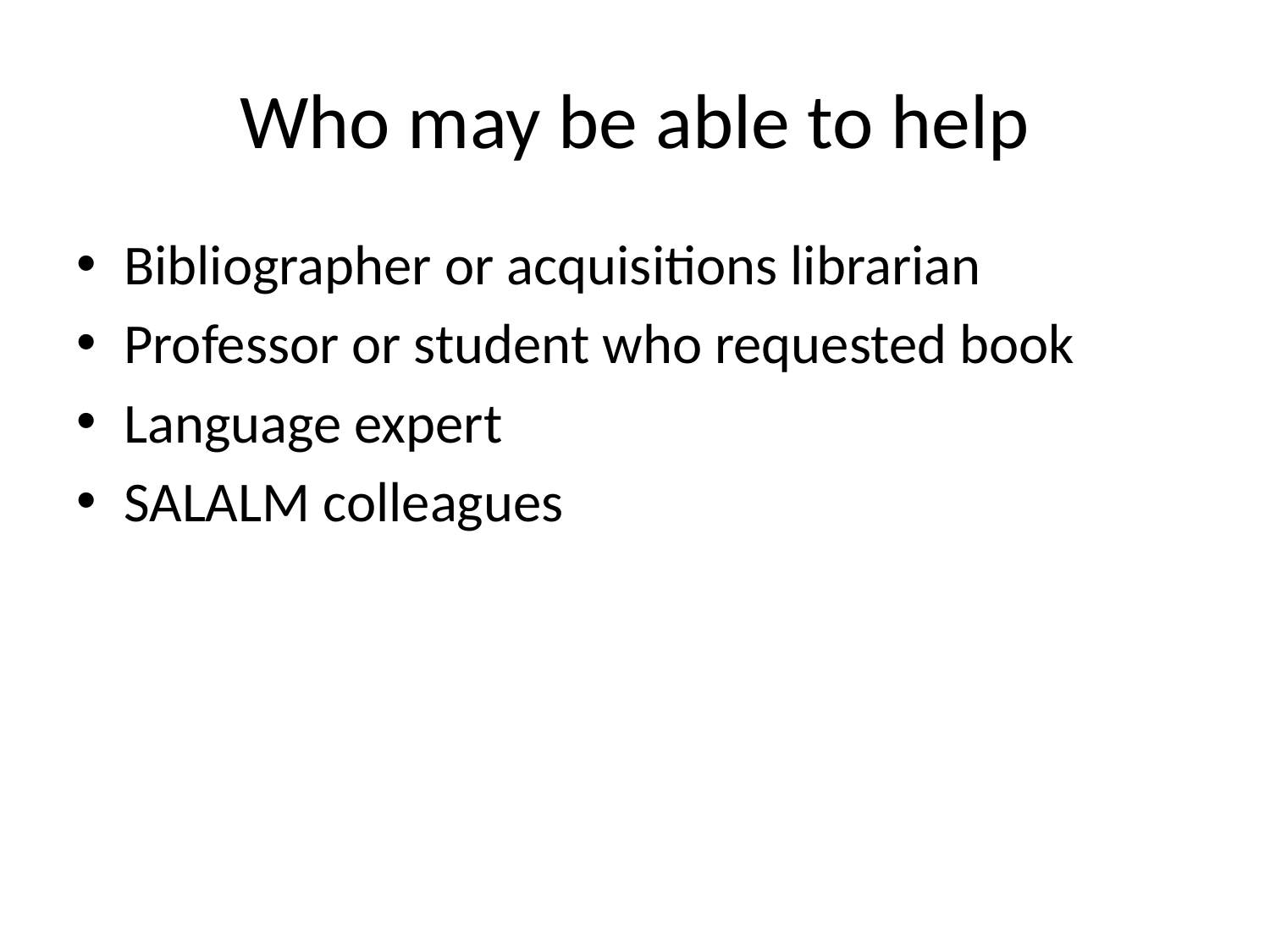

# Who may be able to help
Bibliographer or acquisitions librarian
Professor or student who requested book
Language expert
SALALM colleagues